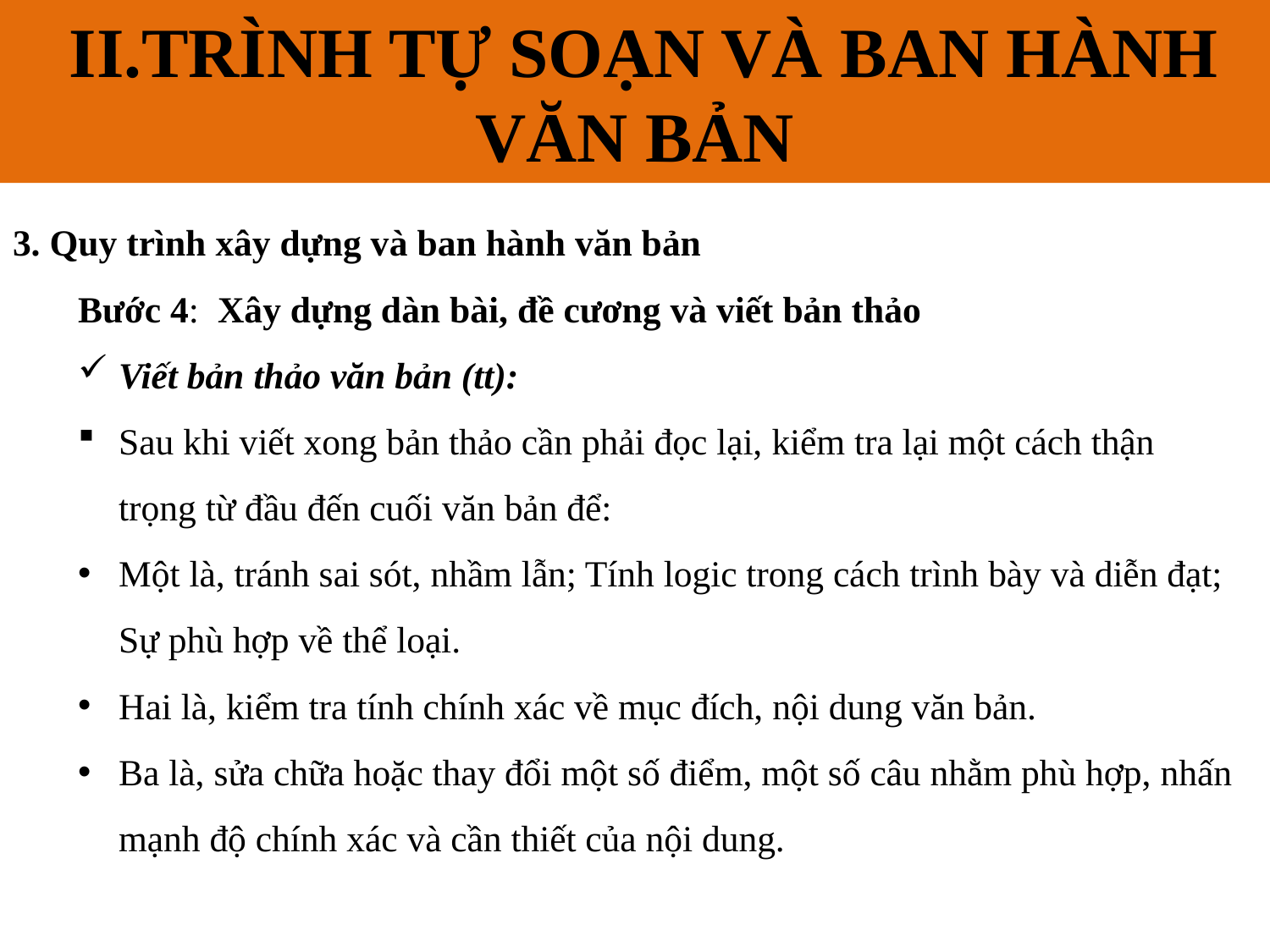

II.TRÌNH TỰ SOẠN VÀ BAN HÀNH VĂN BẢN
# II. QUY TRÌNH XÂY DỰNG VÀ BAN HÀNH VĂN BẢN

3. Quy trình xây dựng và ban hành văn bản
Bước 4:  Xây dựng dàn bài, đề cương và viết bản thảo
Viết bản thảo văn bản (tt):
Sau khi viết xong bản thảo cần phải đọc lại, kiểm tra lại một cách thận trọng từ đầu đến cuối văn bản để:
Một là, tránh sai sót, nhầm lẫn; Tính logic trong cách trình bày và diễn đạt; Sự phù hợp về thể loại.
Hai là, kiểm tra tính chính xác về mục đích, nội dung văn bản.
Ba là, sửa chữa hoặc thay đổi một số điểm, một số câu nhằm phù hợp, nhấn mạnh độ chính xác và cần thiết của nội dung.